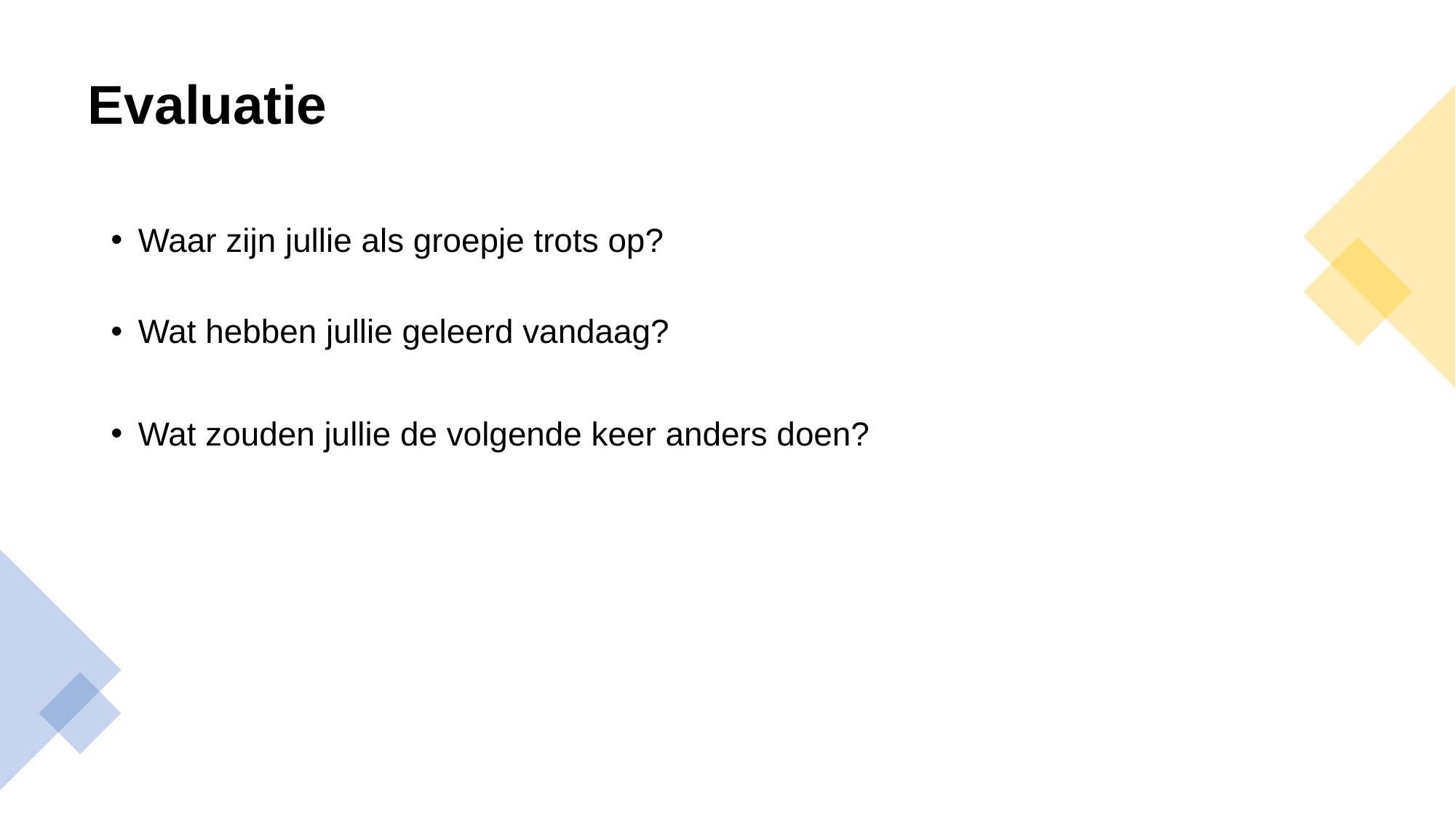

# Evaluatie

Waar zijn jullie als groepje trots op?
Wat hebben jullie geleerd vandaag?

Wat zouden jullie de volgende keer anders doen?